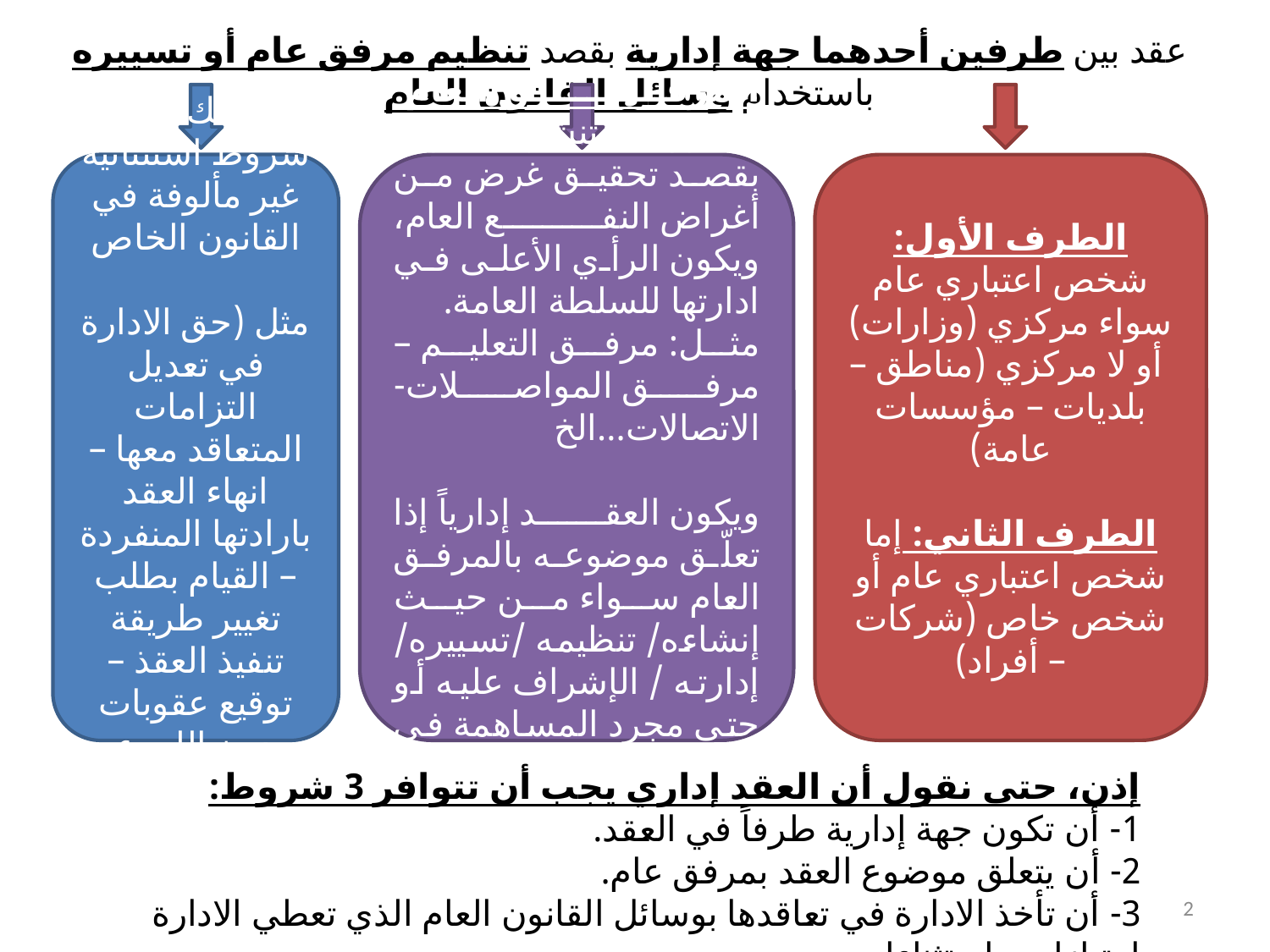

عقد بين طرفين أحدهما جهة إدارية بقصد تنظيم مرفق عام أو تسييره باستخدام وسائل القانون العام

أي تملك الادارة شروط استثنائية غير مألوفة في القانون الخاص

مثل (حق الادارة في تعديل التزامات المتعاقد معها – انهاء العقد بارادتها المنفردة – القيام بطلب تغيير طريقة تنفيذ العقذ – توقيع عقوبات دون اللجوء للقضاء)
المرفق العام: مشروعات تنشئها الدولة بقصد تحقيق غرض من أغراض النفع العام، ويكون الرأي الأعلى في ادارتها للسلطة العامة.
مثل: مرفق التعليم – مرفق المواصلات- الاتصالات...الخ

ويكون العقد إدارياً إذا تعلّق موضوعه بالمرفق العام سواء من حيث إنشاءه/ تنظيمه /تسييره/ إدارته / الإشراف عليه أو حتى مجرد المساهمة في تسييره

الطرف الأول: شخص اعتباري عام سواء مركزي (وزارات)  أو لا مركزي (مناطق – بلديات – مؤسسات عامة)

الطرف الثاني: إما شخص اعتباري عام أو شخص خاص (شركات – أفراد)
إذن، حتى نقول أن العقد إداري يجب أن تتوافر 3 شروط:
1- أن تكون جهة إدارية طرفاً في العقد.
2- أن يتعلق موضوع العقد بمرفق عام.
3- أن تأخذ الادارة في تعاقدها بوسائل القانون العام الذي تعطي الادارة امتيازات واستثناءات.
2